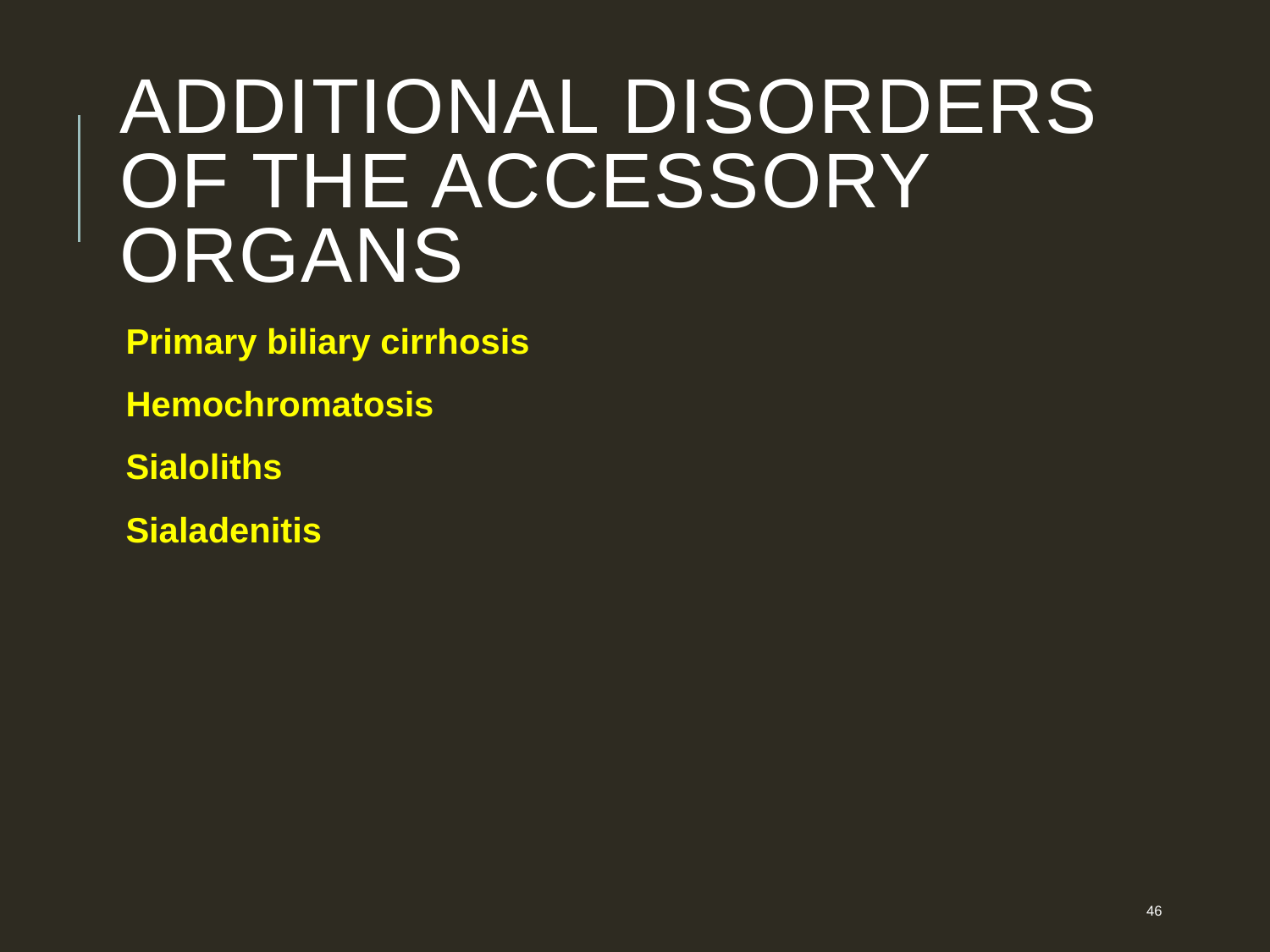

# Additional Disorders of the Accessory Organs
Primary biliary cirrhosis
Hemochromatosis
Sialoliths
Sialadenitis
 46